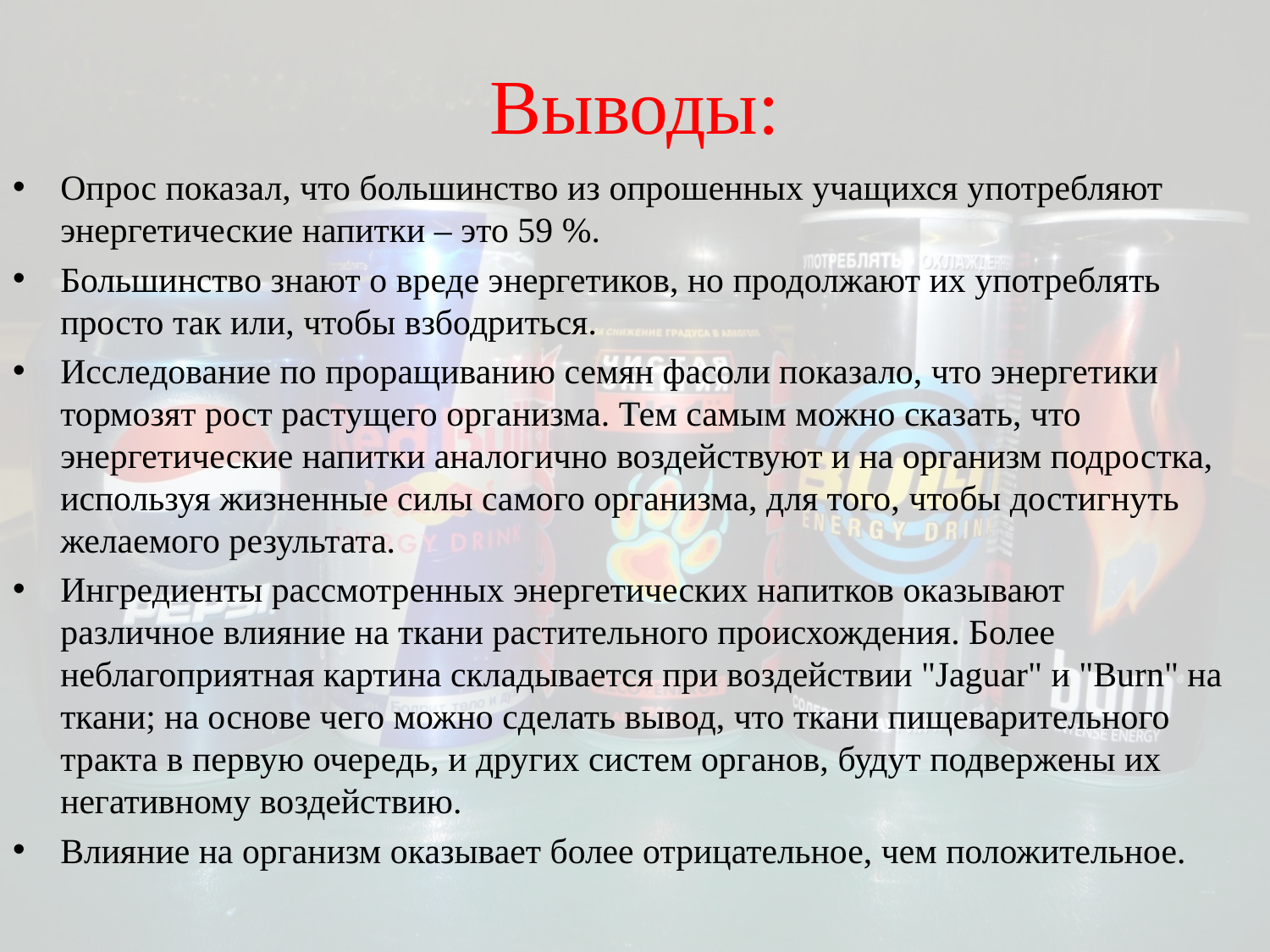

# Выводы:
Опрос показал, что большинство из опрошенных учащихся употребляют энергетические напитки – это 59 %.
Большинство знают о вреде энергетиков, но продолжают их употреблять просто так или, чтобы взбодриться.
Исследование по проращиванию семян фасоли показало, что энергетики тормозят рост растущего организма. Тем самым можно сказать, что энергетические напитки аналогично воздействуют и на организм подростка, используя жизненные силы самого организма, для того, чтобы достигнуть желаемого результата.
Ингредиенты рассмотренных энергетических напитков оказывают различное влияние на ткани растительного происхождения. Более неблагоприятная картина складывается при воздействии "Jaguar" и "Burn" на ткани; на основе чего можно сделать вывод, что ткани пищеварительного тракта в первую очередь, и других систем органов, будут подвержены их негативному воздействию.
Влияние на организм оказывает более отрицательное, чем положительное.